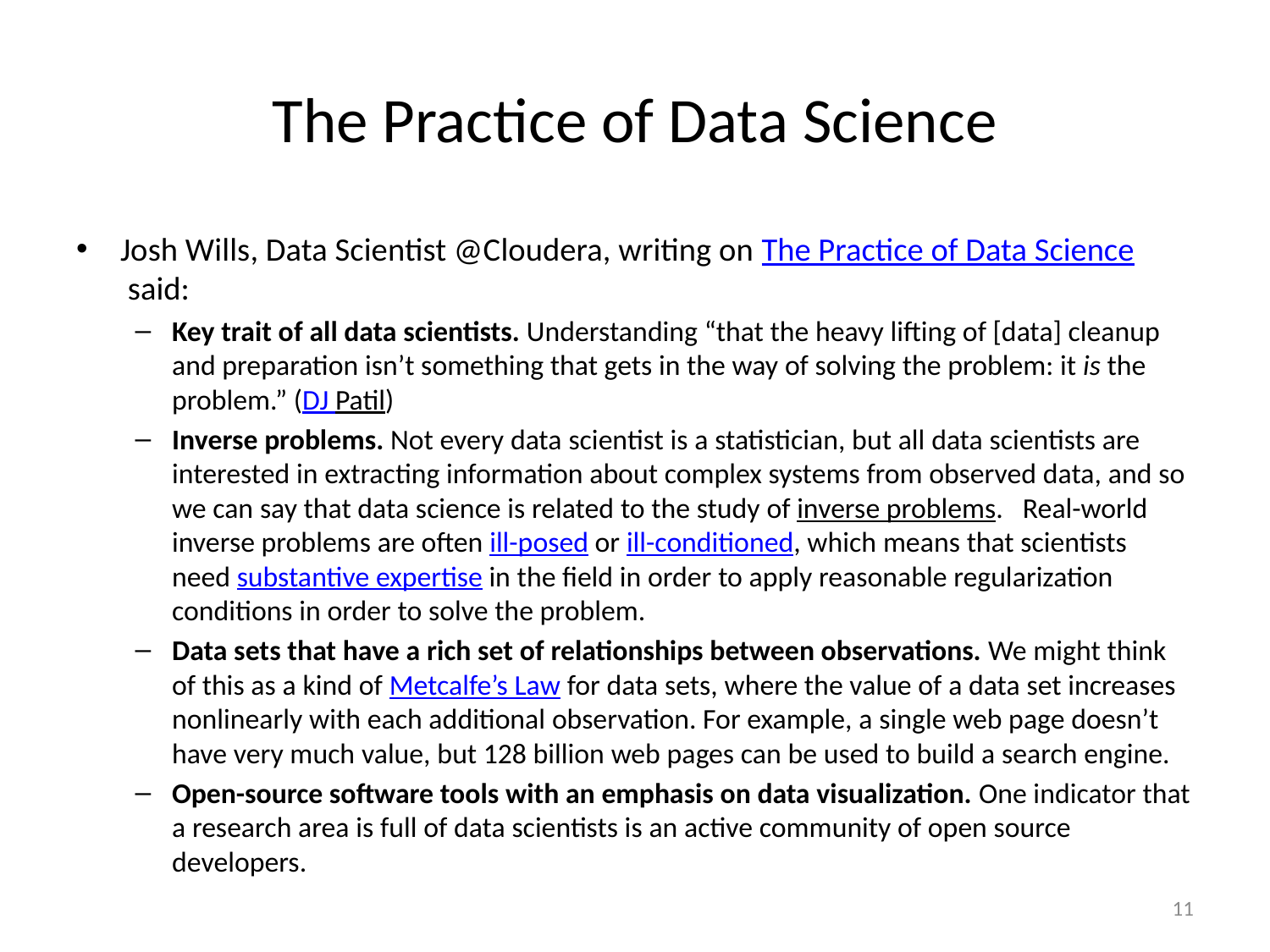

# The Practice of Data Science
Josh Wills, Data Scientist @Cloudera, writing on The Practice of Data Science said:
Key trait of all data scientists. Understanding “that the heavy lifting of [data] cleanup and preparation isn’t something that gets in the way of solving the problem: it is the problem.” (DJ Patil)
Inverse problems. Not every data scientist is a statistician, but all data scientists are interested in extracting information about complex systems from observed data, and so we can say that data science is related to the study of inverse problems.   Real-world inverse problems are often ill-posed or ill-conditioned, which means that scientists need substantive expertise in the field in order to apply reasonable regularization conditions in order to solve the problem.
Data sets that have a rich set of relationships between observations. We might think of this as a kind of Metcalfe’s Law for data sets, where the value of a data set increases nonlinearly with each additional observation. For example, a single web page doesn’t have very much value, but 128 billion web pages can be used to build a search engine.
Open-source software tools with an emphasis on data visualization. One indicator that a research area is full of data scientists is an active community of open source developers.
11